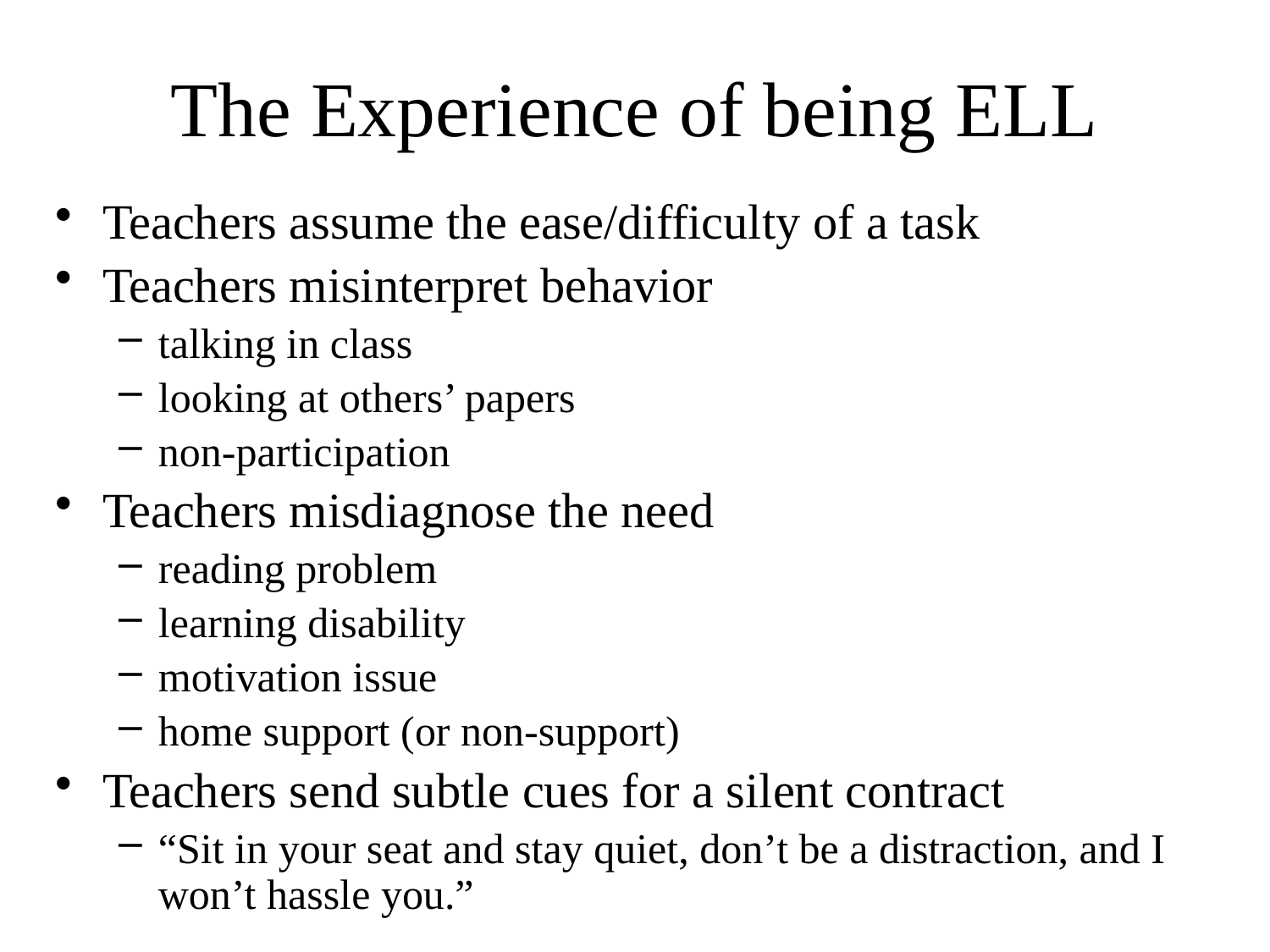

# The Experience of being ELL
Teachers assume the ease/difficulty of a task
Teachers misinterpret behavior
talking in class
looking at others’ papers
non-participation
Teachers misdiagnose the need
reading problem
learning disability
motivation issue
home support (or non-support)
Teachers send subtle cues for a silent contract
“Sit in your seat and stay quiet, don’t be a distraction, and I won’t hassle you.”